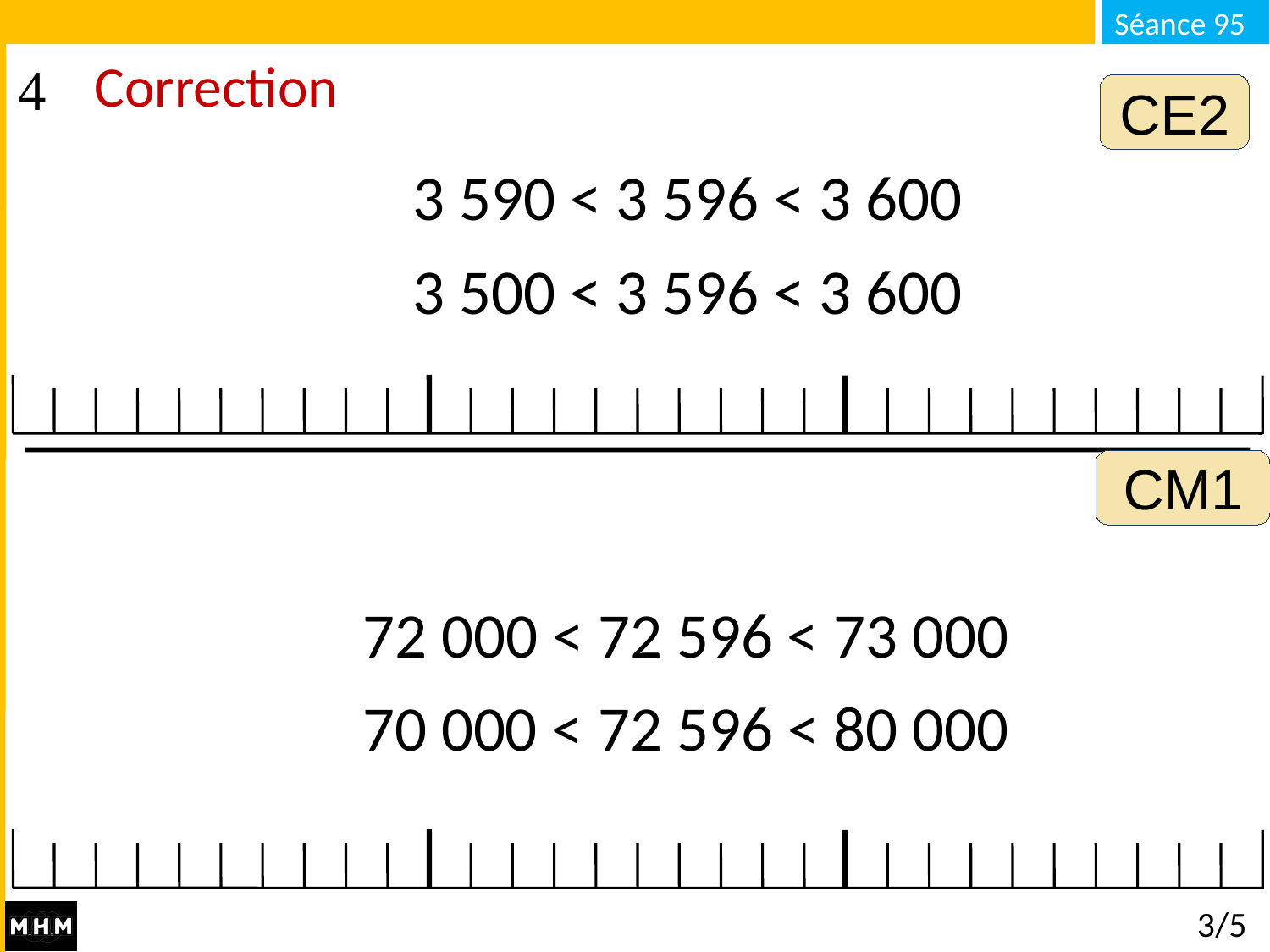

Correction
CE2
3 590 < 3 596 < 3 600
3 500 < 3 596 < 3 600

CM1
72 000 < 72 596 < 73 000
70 000 < 72 596 < 80 000
# 3/5